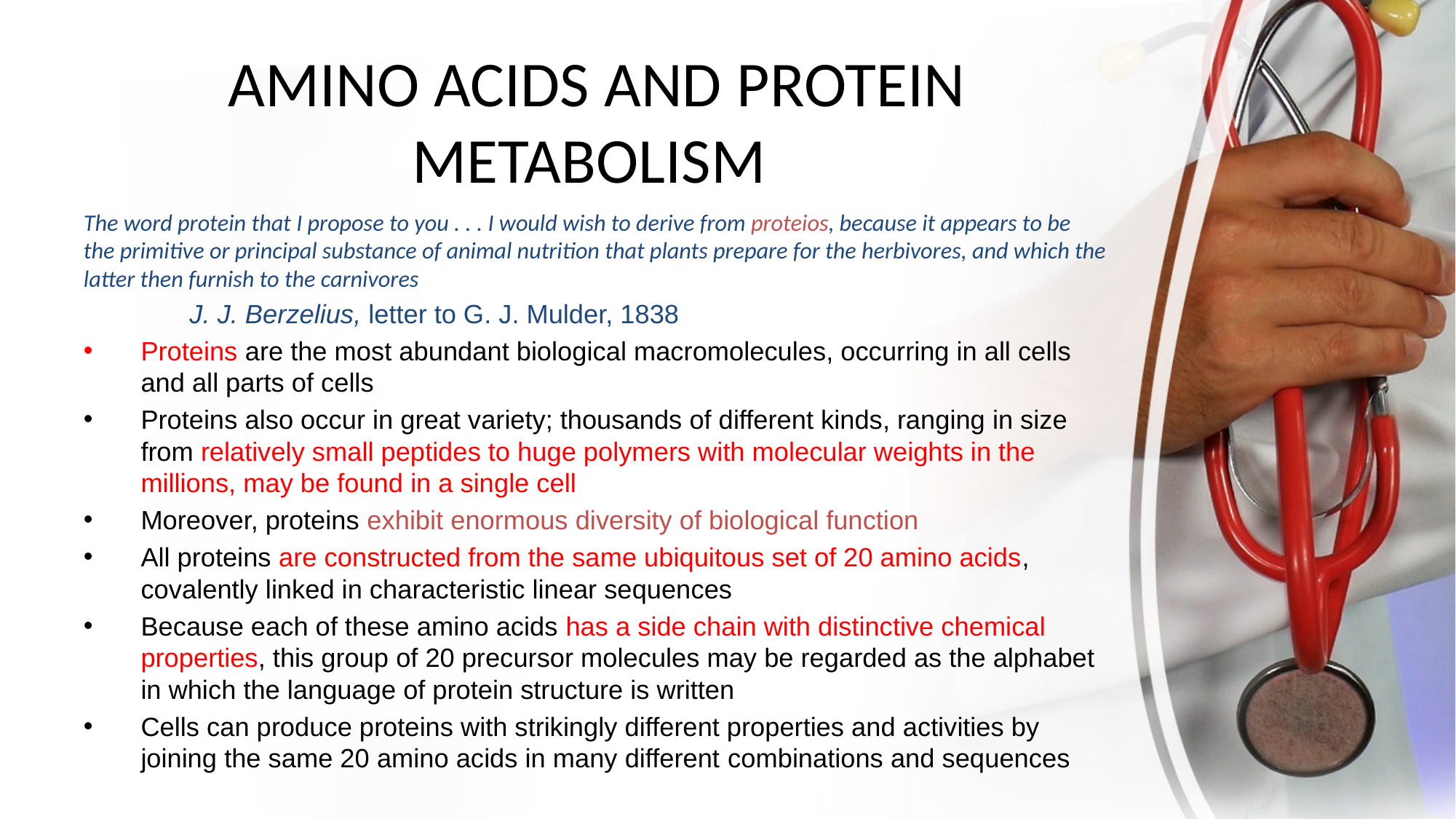

# AMINO ACIDS AND PROTEIN METABOLISM
The word protein that I propose to you . . . I would wish to derive from proteios, because it appears to be the primitive or principal substance of animal nutrition that plants prepare for the herbivores, and which the latter then furnish to the carnivores
				J. J. Berzelius, letter to G. J. Mulder, 1838
Proteins are the most abundant biological macromolecules, occurring in all cells and all parts of cells
Proteins also occur in great variety; thousands of different kinds, ranging in size from relatively small peptides to huge polymers with molecular weights in the millions, may be found in a single cell
Moreover, proteins exhibit enormous diversity of biological function
All proteins are constructed from the same ubiquitous set of 20 amino acids, covalently linked in characteristic linear sequences
Because each of these amino acids has a side chain with distinctive chemical properties, this group of 20 precursor molecules may be regarded as the alphabet in which the language of protein structure is written
Cells can produce proteins with strikingly different properties and activities by joining the same 20 amino acids in many different combinations and sequences